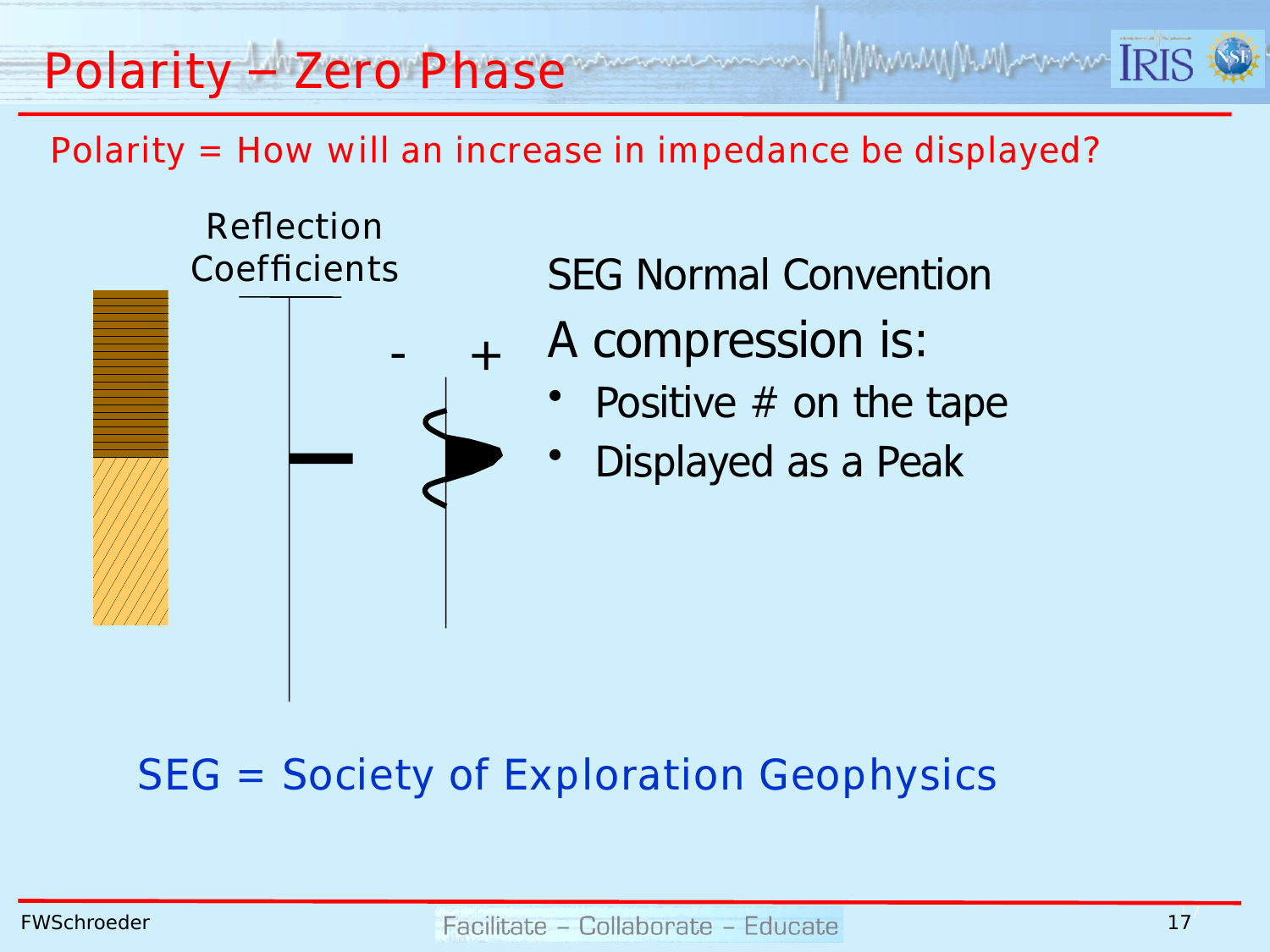

# Polarity – Zero Phase
Polarity = How will an increase in impedance be displayed?
Reflection
Coefficients
SEG Normal Convention
A compression is:
Positive # on the tape
Displayed as a Peak

-    +

SEG = Society of Exploration Geophysics